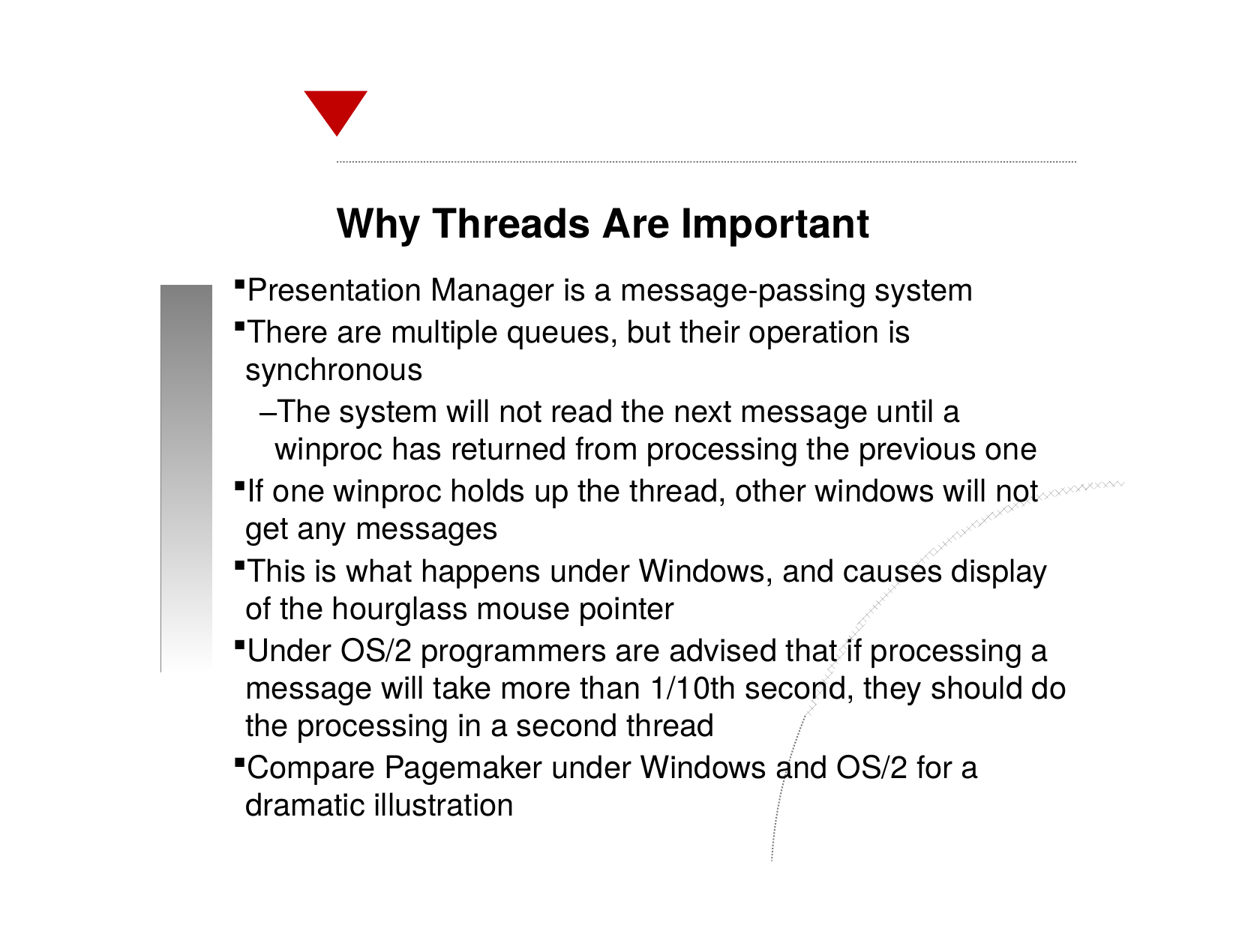

Why Threads Are Important
Presentation Manager is a message-passing system
There are multiple queues, but their operation is synchronous
The system will not read the next message until a winproc has returned from processing the previous one
If one winproc holds up the thread, other windows will not get any messages
This is what happens under Windows, and causes display of the hourglass mouse pointer
Under OS/2 programmers are advised that if processing a message will take more than 1/10th second, they should do the processing in a second thread
Compare Pagemaker under Windows and OS/2 for a dramatic illustration